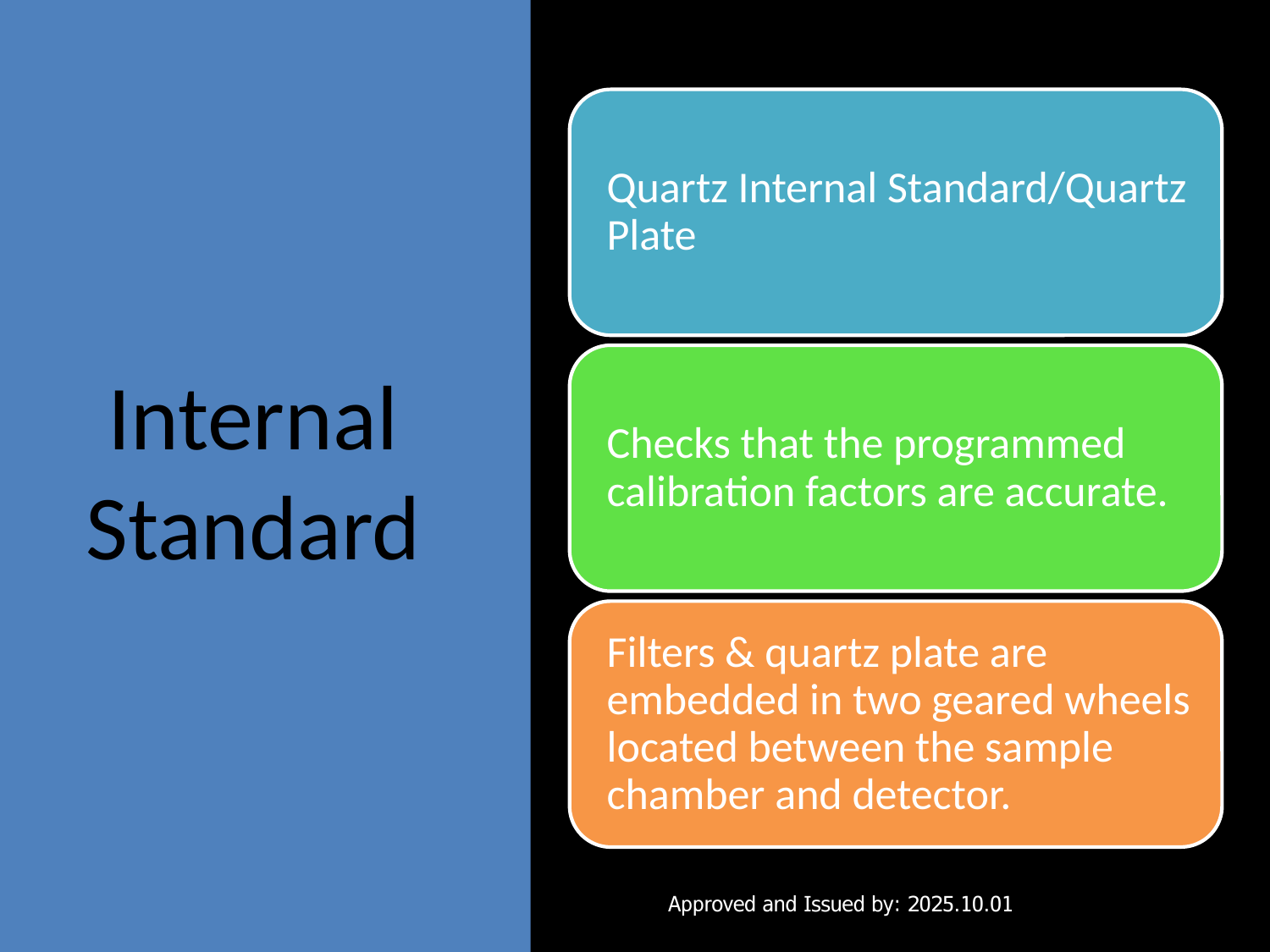

# Internal Standard
Quartz Internal Standard/Quartz Plate
Checks that the programmed calibration factors are accurate.
Filters & quartz plate are embedded in two geared wheels located between the sample chamber and detector.
Approved and Issued by: 2025.10.01